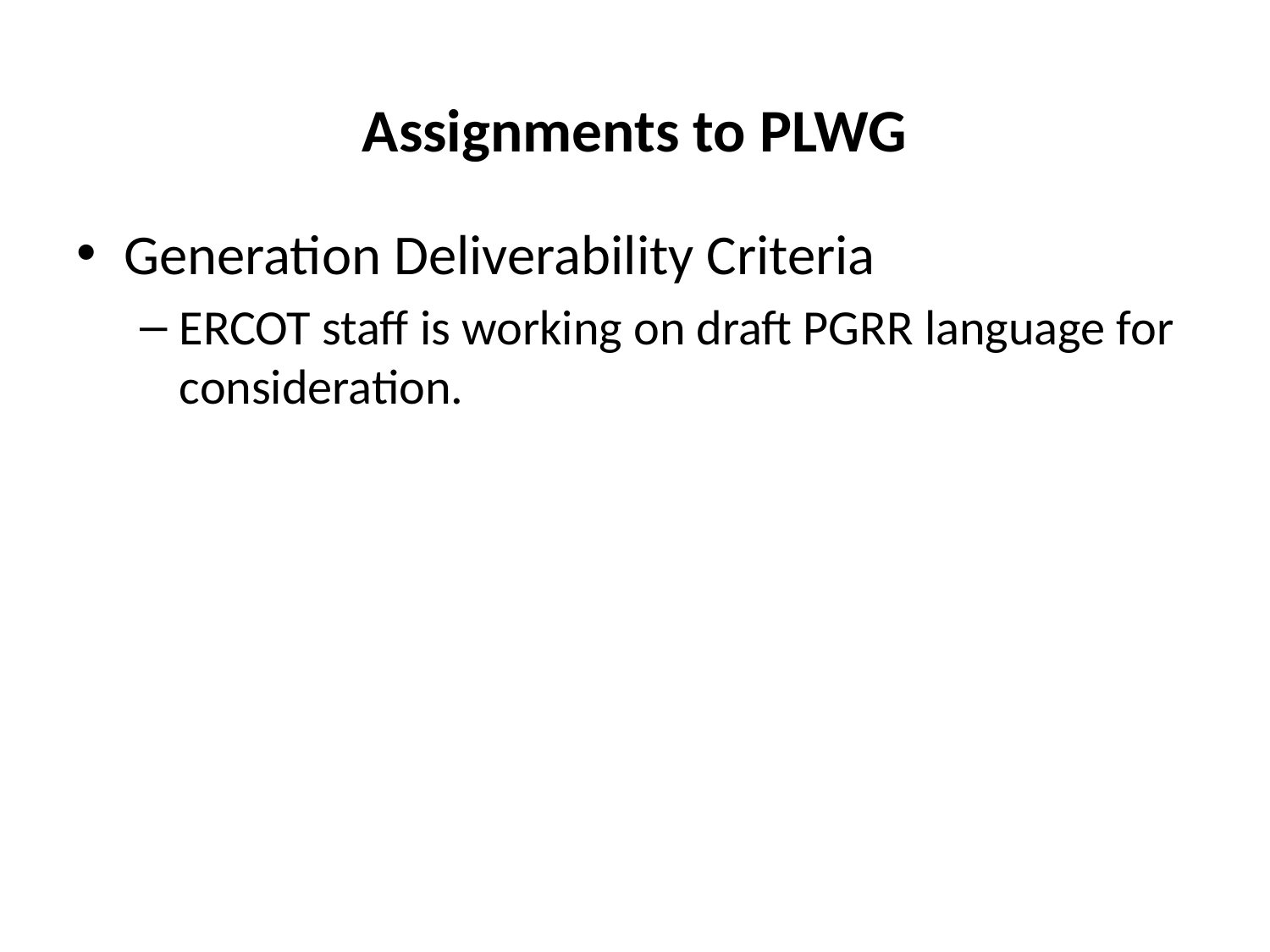

# Assignments to PLWG
Generation Deliverability Criteria
ERCOT staff is working on draft PGRR language for consideration.